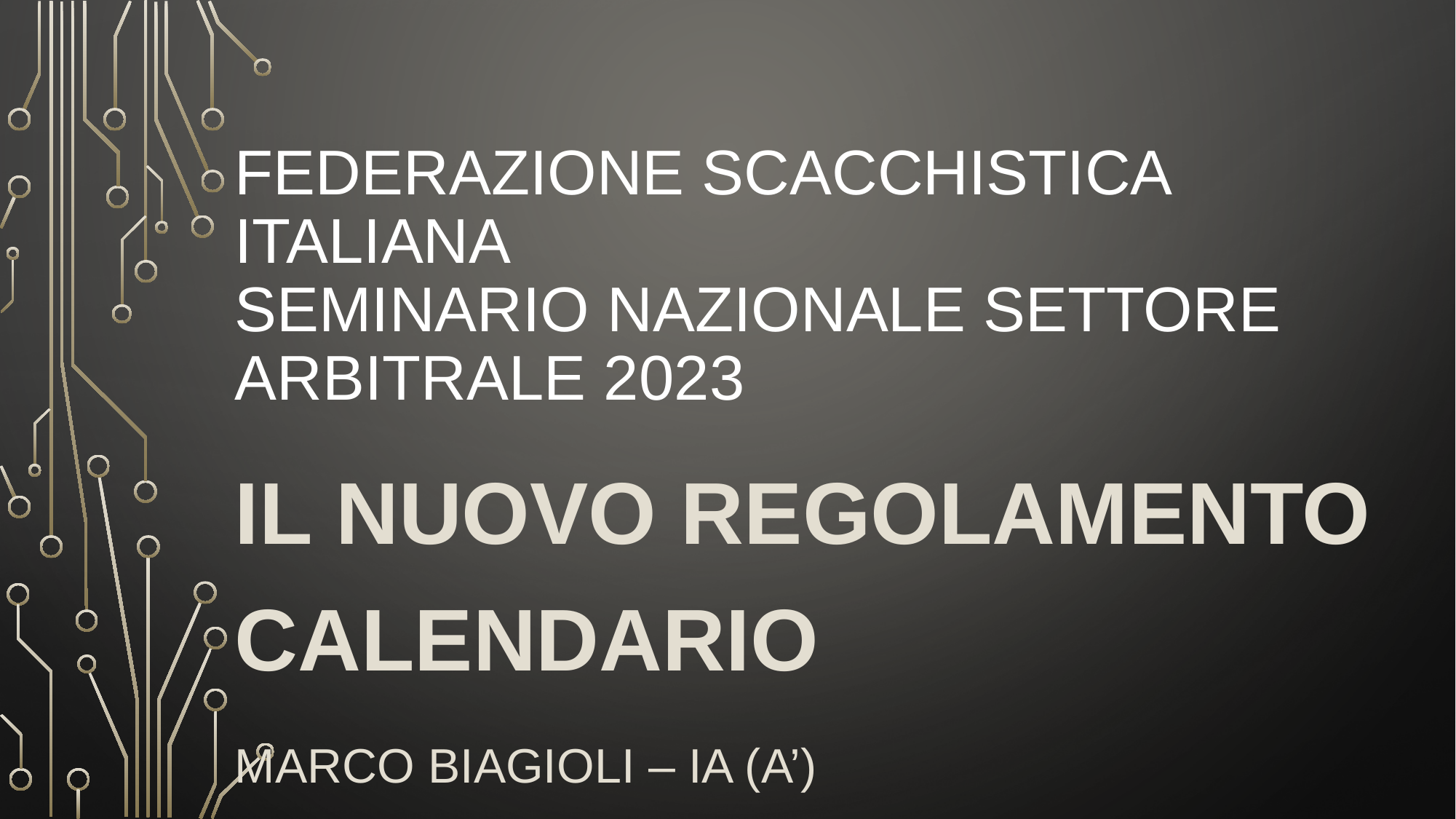

# FEDERAZIONE SCACCHISTICA ITALIANA SEMINARIO NAZIONALE SETTORE ARBITRALE 2023
IL NUOVO REGOLAMENTO CALENDARIO

MARCO BIAGIOLI – IA (A’)